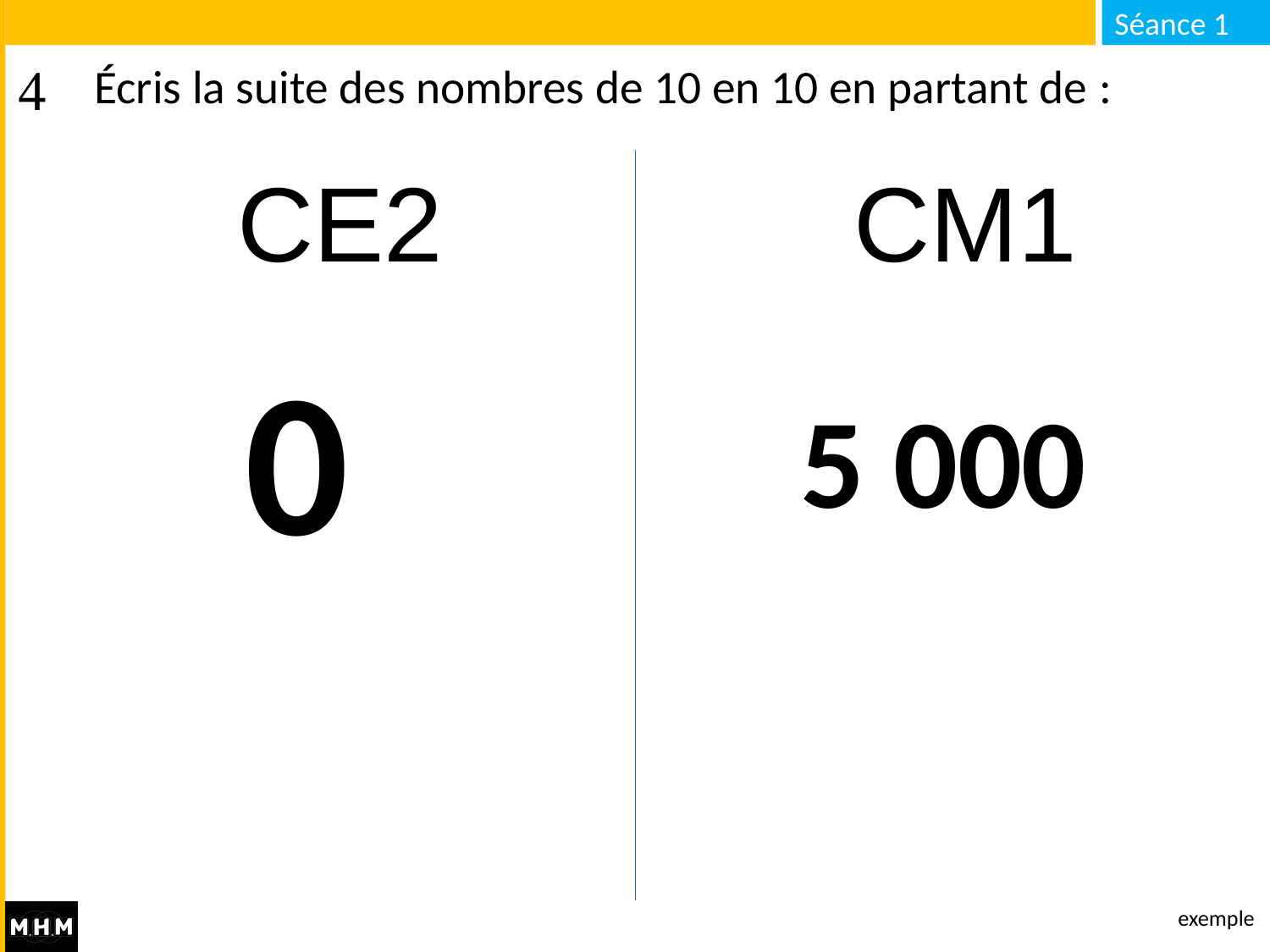

# Écris la suite des nombres de 10 en 10 en partant de :
CE2              CM1

0
5 000
exemple